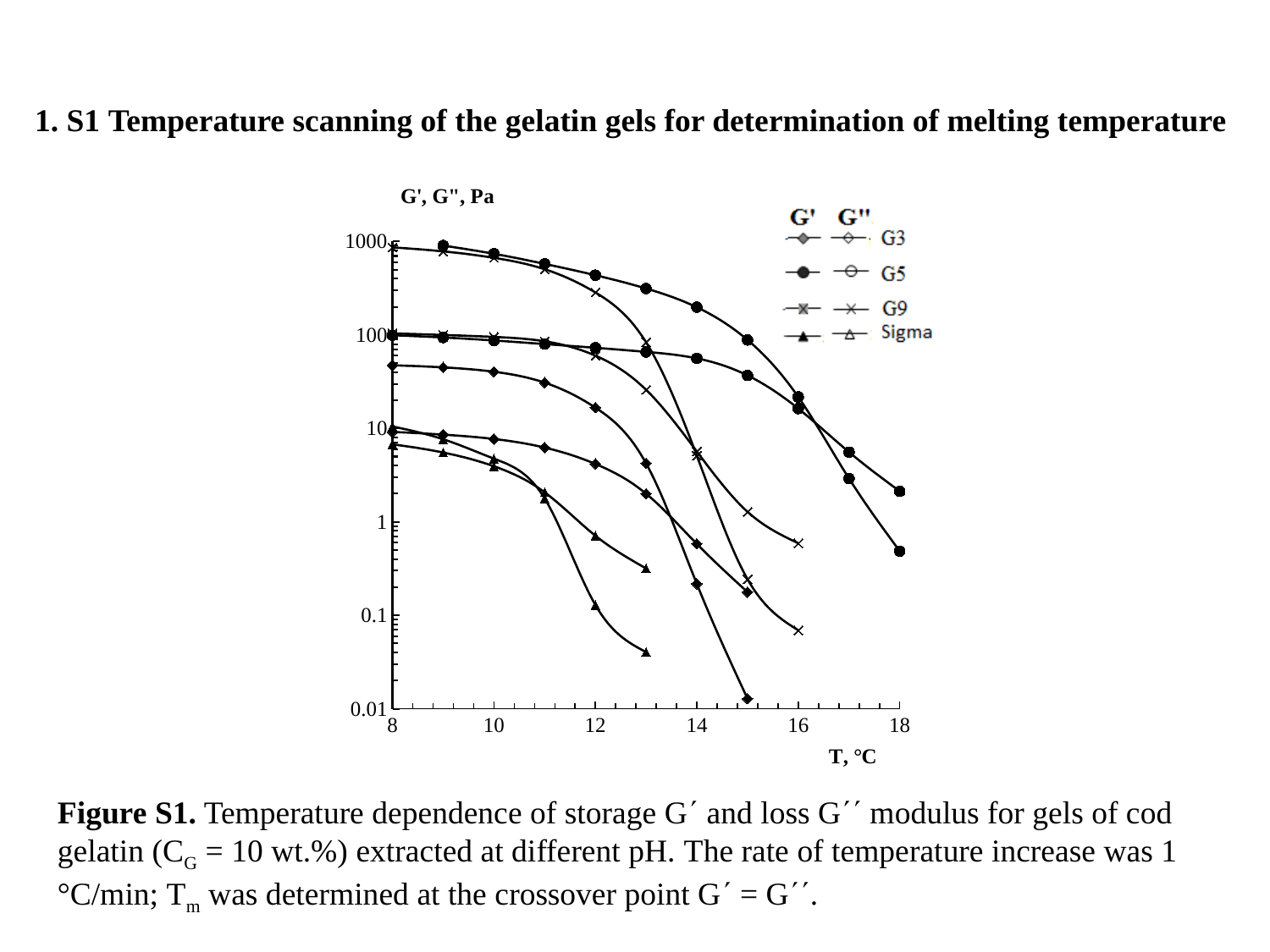

1. S1 Temperature scanning of the gelatin gels for determination of melting temperature

### Chart

| Category | рН 3 | рН 4 | рН 5 | рН 8 | рН 9 | Sigma | рН 3 | рН 4 | рН 5 | рН 8 | рН 9 | Sigma |
|---|---|---|---|---|---|---|---|---|---|---|---|---|
Figure S1. Temperature dependence of storage G′ and loss G′′ modulus for gels of cod gelatin (СG = 10 wt.%) extracted at different рН. The rate of temperature increase was 1 °C/min; Тm was determined at the crossover point G′ = G′′.